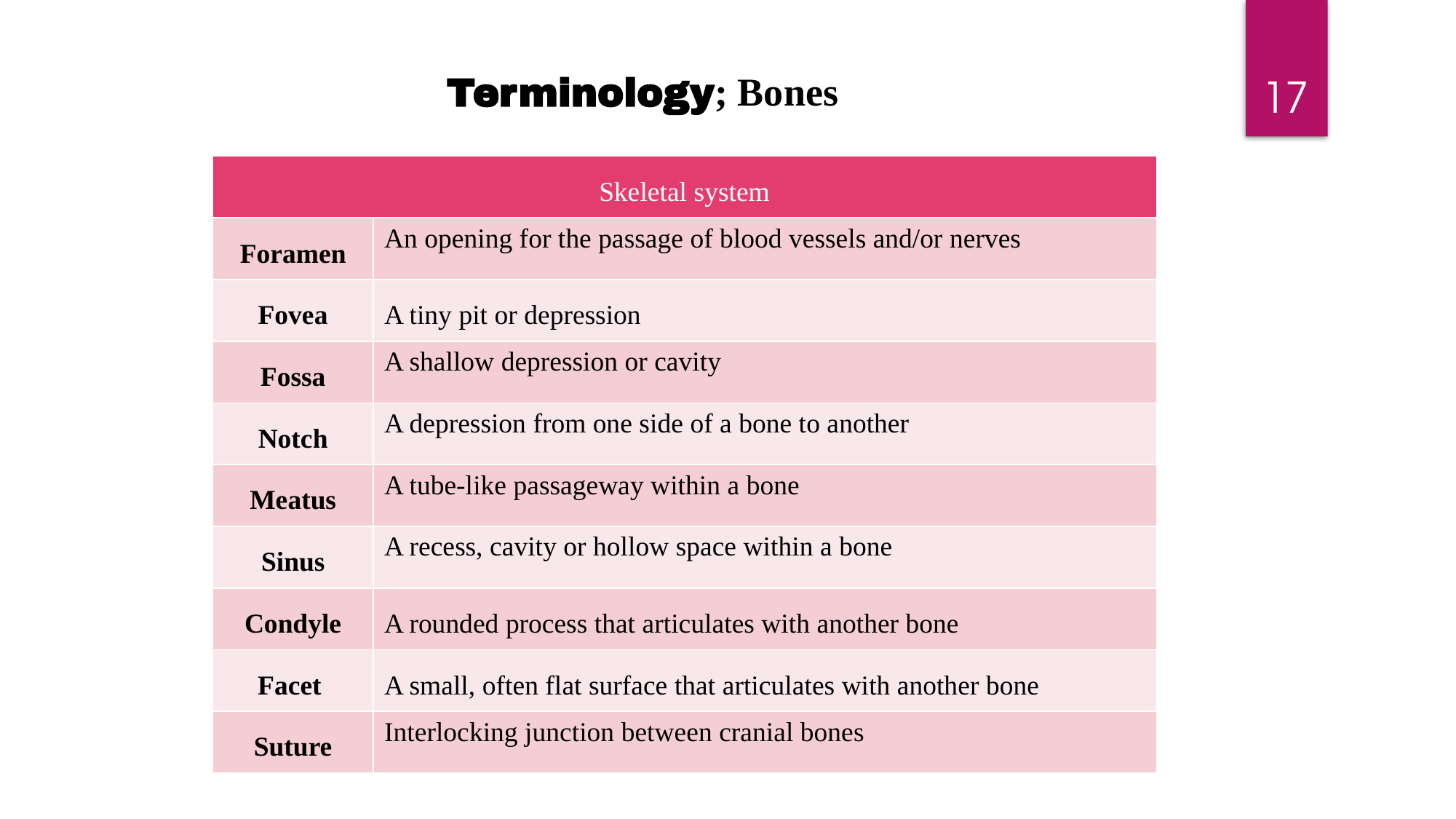

17
Terminology; Bones
| Skeletal system |  |
| --- | --- |
| Foramen | An opening for the passage of blood vessels and/or nerves |
| Fovea | A tiny pit or depression |
| Fossa | A shallow depression or cavity |
| Notch | A depression from one side of a bone to another |
| Meatus | A tube-like passageway within a bone |
| Sinus | A recess, cavity or hollow space within a bone |
| Condyle | A rounded process that articulates with another bone |
| Facet | A small, often flat surface that articulates with another bone |
| Suture | Interlocking junction between cranial bones |
| Skeletal system |  |
| --- | --- |
| Crest | A prominent border or ridge |
| Epicondyle | A smaller projection situated above a condyle |
| Linea | A narrow, line-like ridge (less prominent than a crest) |
| Process | A prominent projection of a bone |
| Ramus | A branch-like process |
| Spine | A sharp, slender ridge |
| Tubercle | A small, knob-like process (usually smoother than a tuberosity |
| Tuberosity | A large, roughened, knob-like process of a bone |
| Trochanter | A relatively large, blunt projection of bone (found on the femur) |